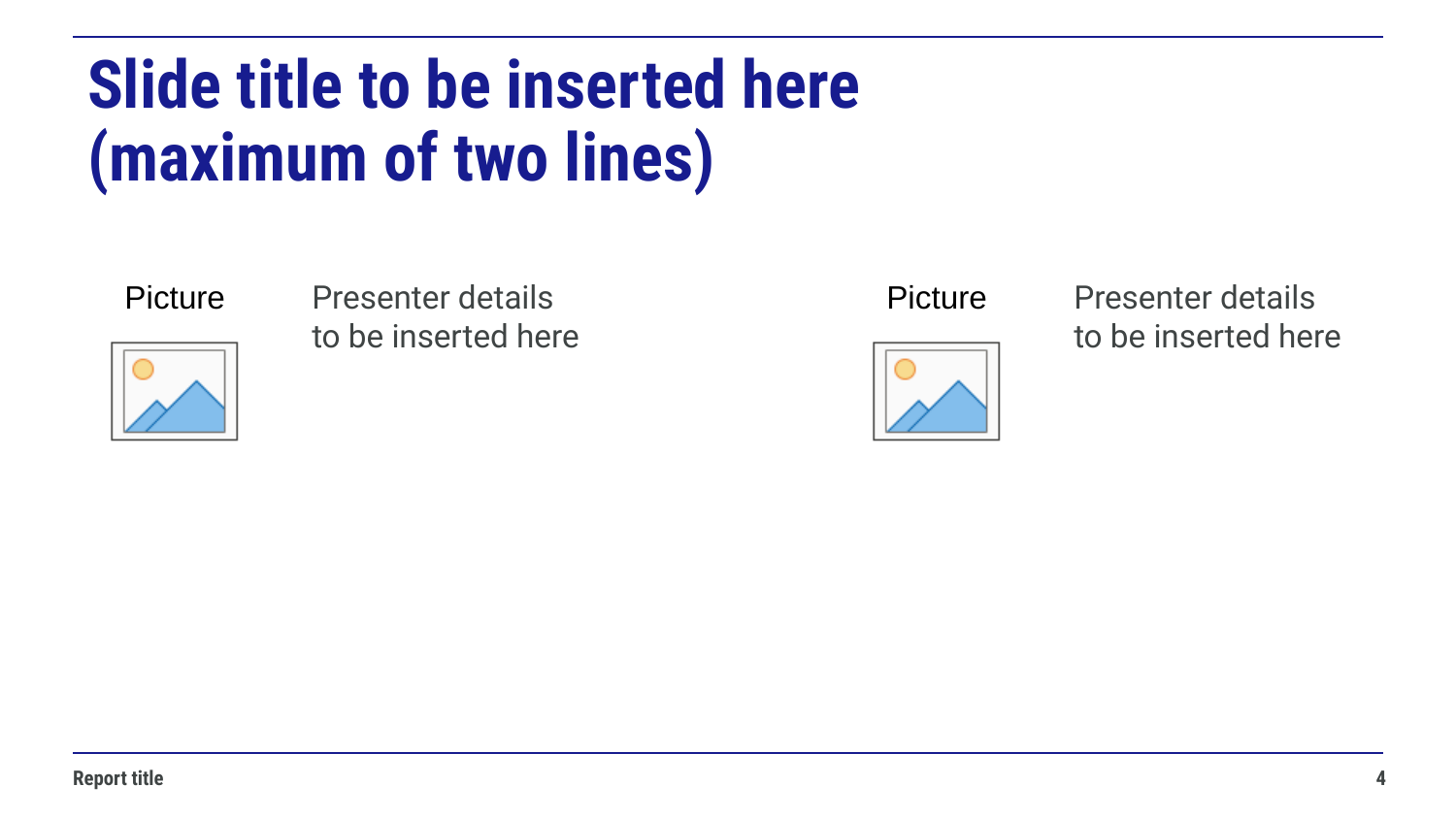

# Slide title to be inserted here (maximum of two lines)

Presenter details
to be inserted here
Presenter details
to be inserted here
Report title
4